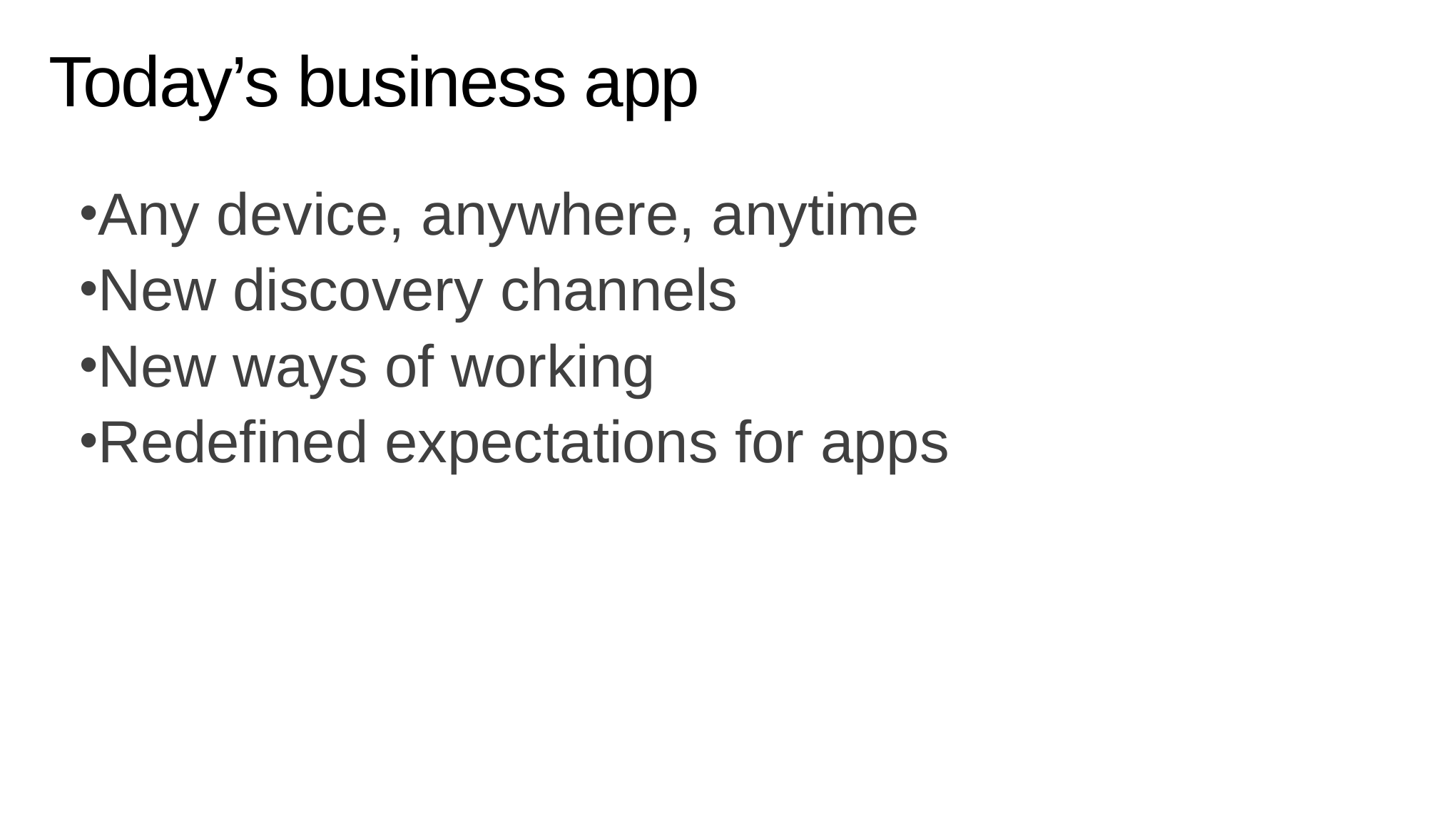

# Today’s business app
Any device, anywhere, anytime
New discovery channels
New ways of working
Redefined expectations for apps